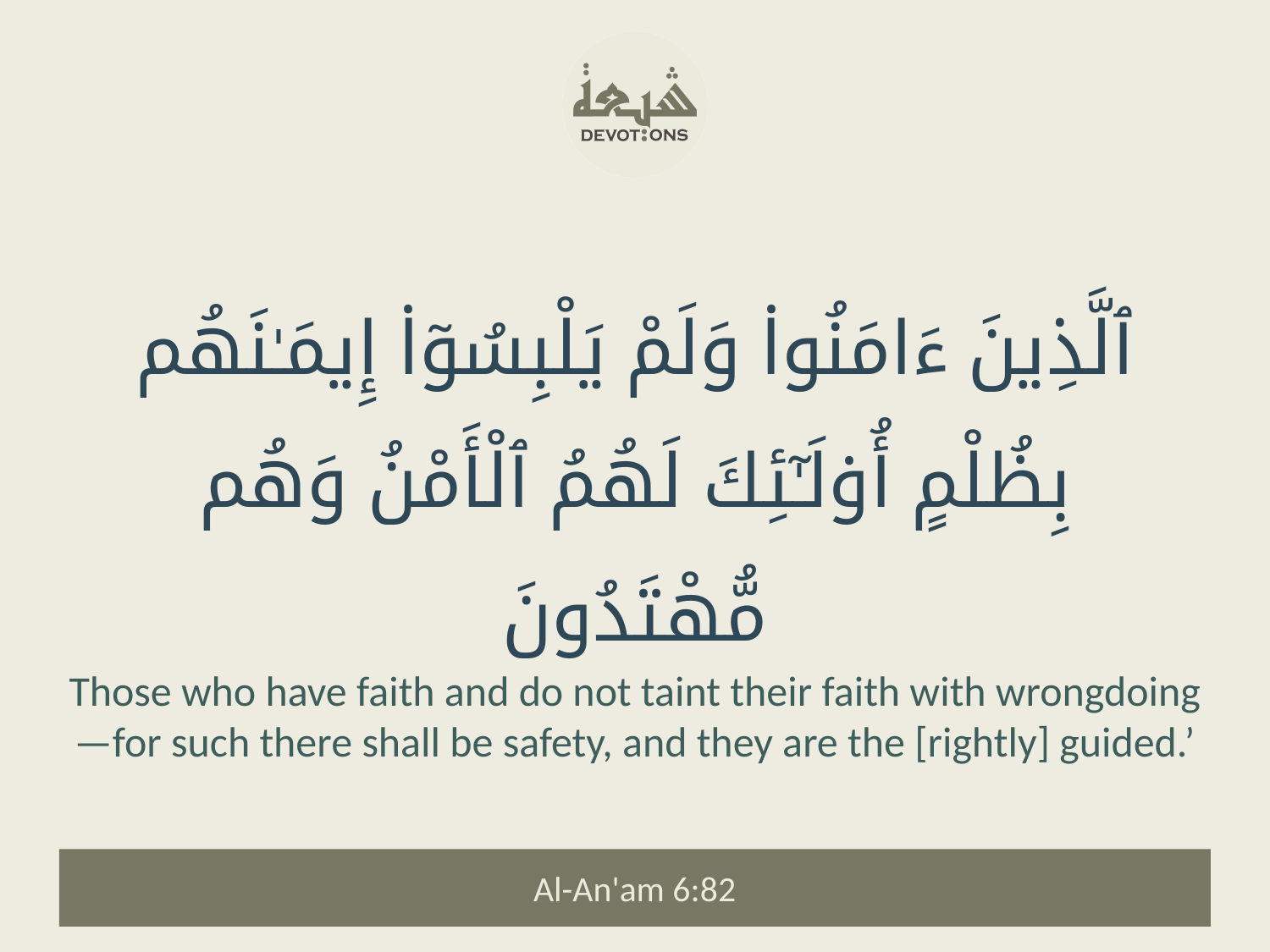

ٱلَّذِينَ ءَامَنُوا۟ وَلَمْ يَلْبِسُوٓا۟ إِيمَـٰنَهُم بِظُلْمٍ أُو۟لَـٰٓئِكَ لَهُمُ ٱلْأَمْنُ وَهُم مُّهْتَدُونَ
Those who have faith and do not taint their faith with wrongdoing—for such there shall be safety, and they are the [rightly] guided.’
Al-An'am 6:82